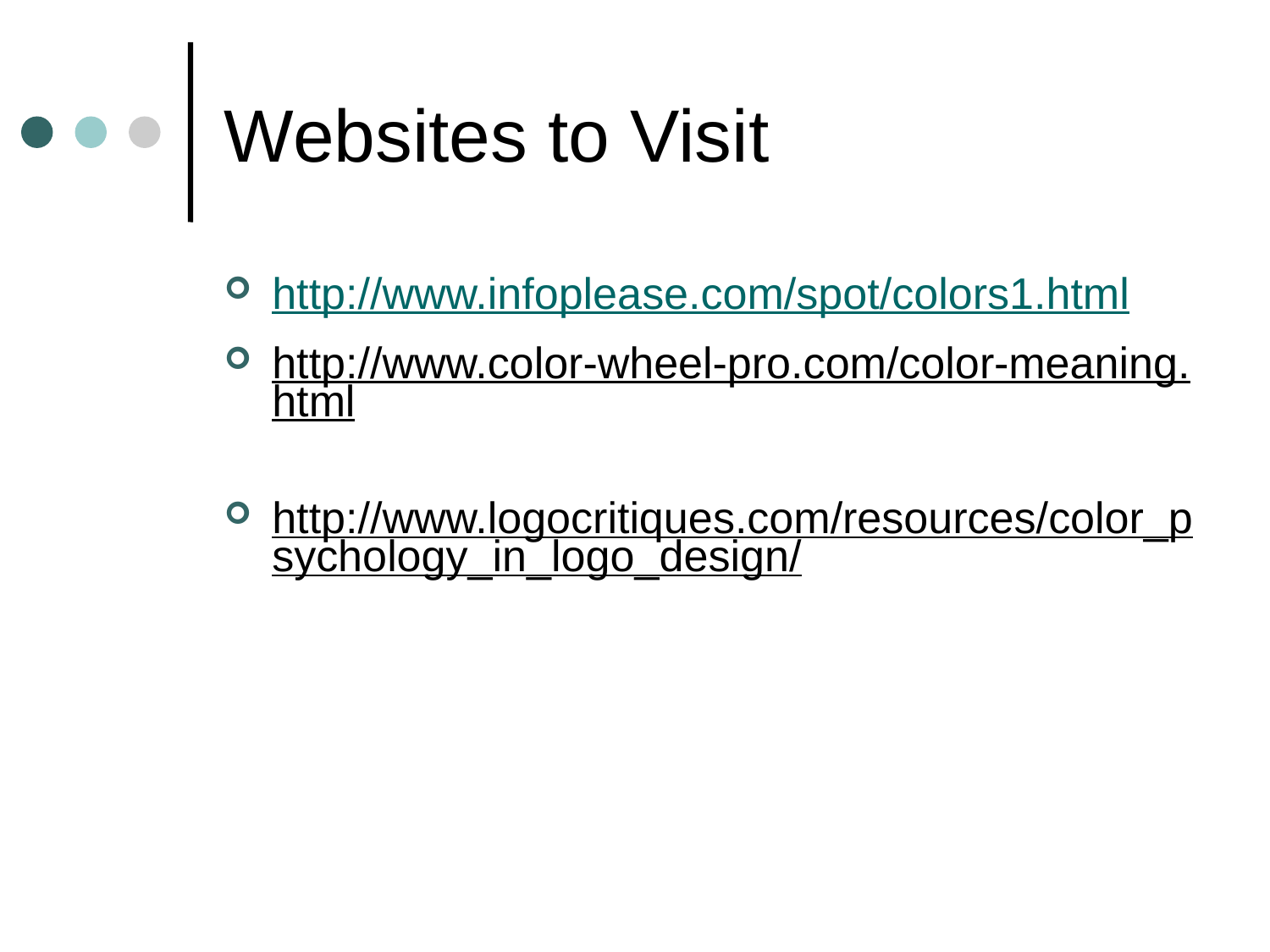

# Websites to Visit
http://www.infoplease.com/spot/colors1.html
http://www.color-wheel-pro.com/color-meaning.html
http://www.logocritiques.com/resources/color_psychology_in_logo_design/